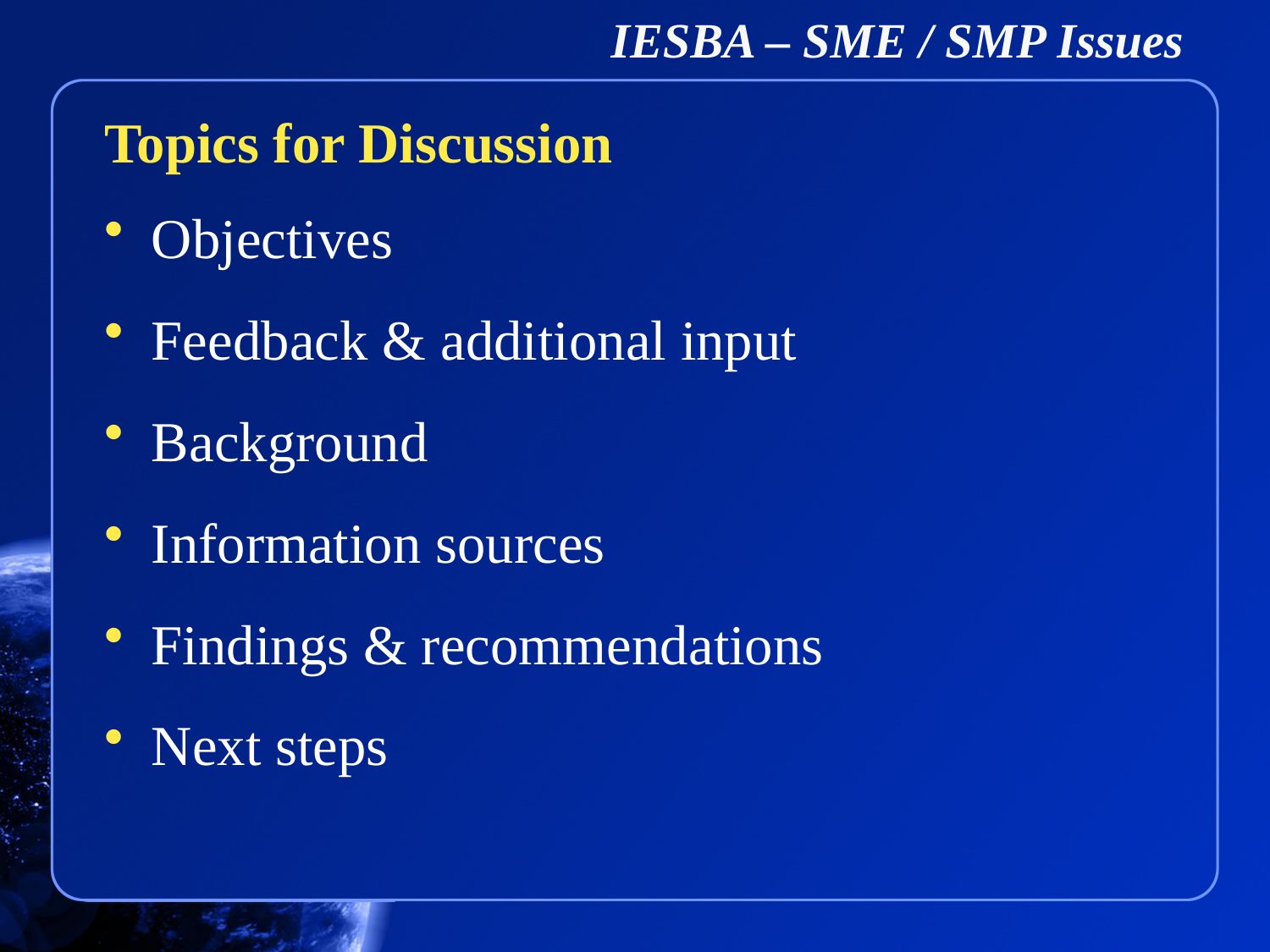

# IESBA – SME / SMP Issues
Topics for Discussion
Objectives
Feedback & additional input
Background
Information sources
Findings & recommendations
Next steps